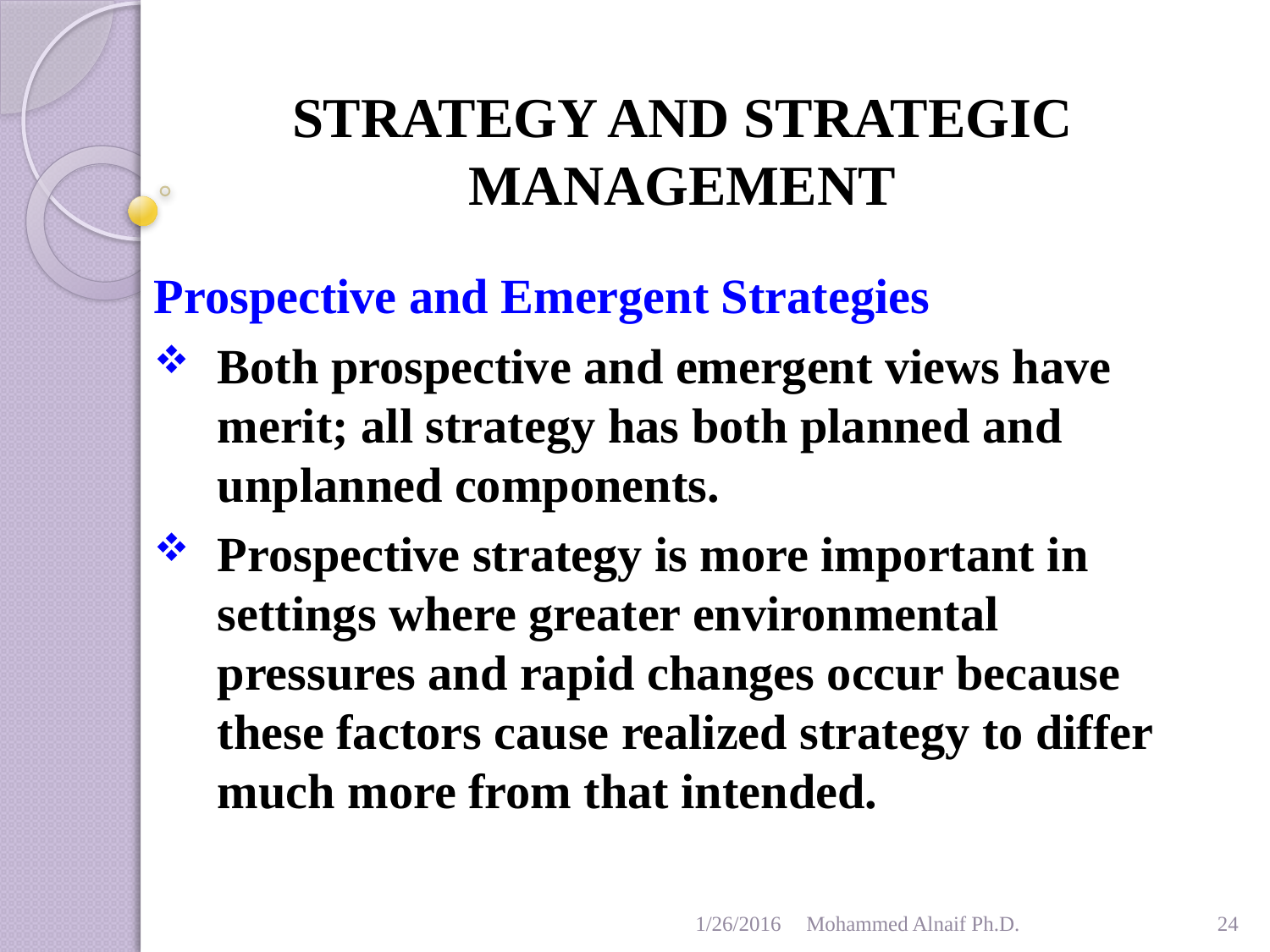

# STRATEGY AND STRATEGIC MANAGEMENT
Prospective and Emergent Strategies
Both prospective and emergent views have merit; all strategy has both planned and unplanned components.
Prospective strategy is more important in settings where greater environmental pressures and rapid changes occur because these factors cause realized strategy to differ much more from that intended.
1/26/2016
Mohammed Alnaif Ph.D.
24